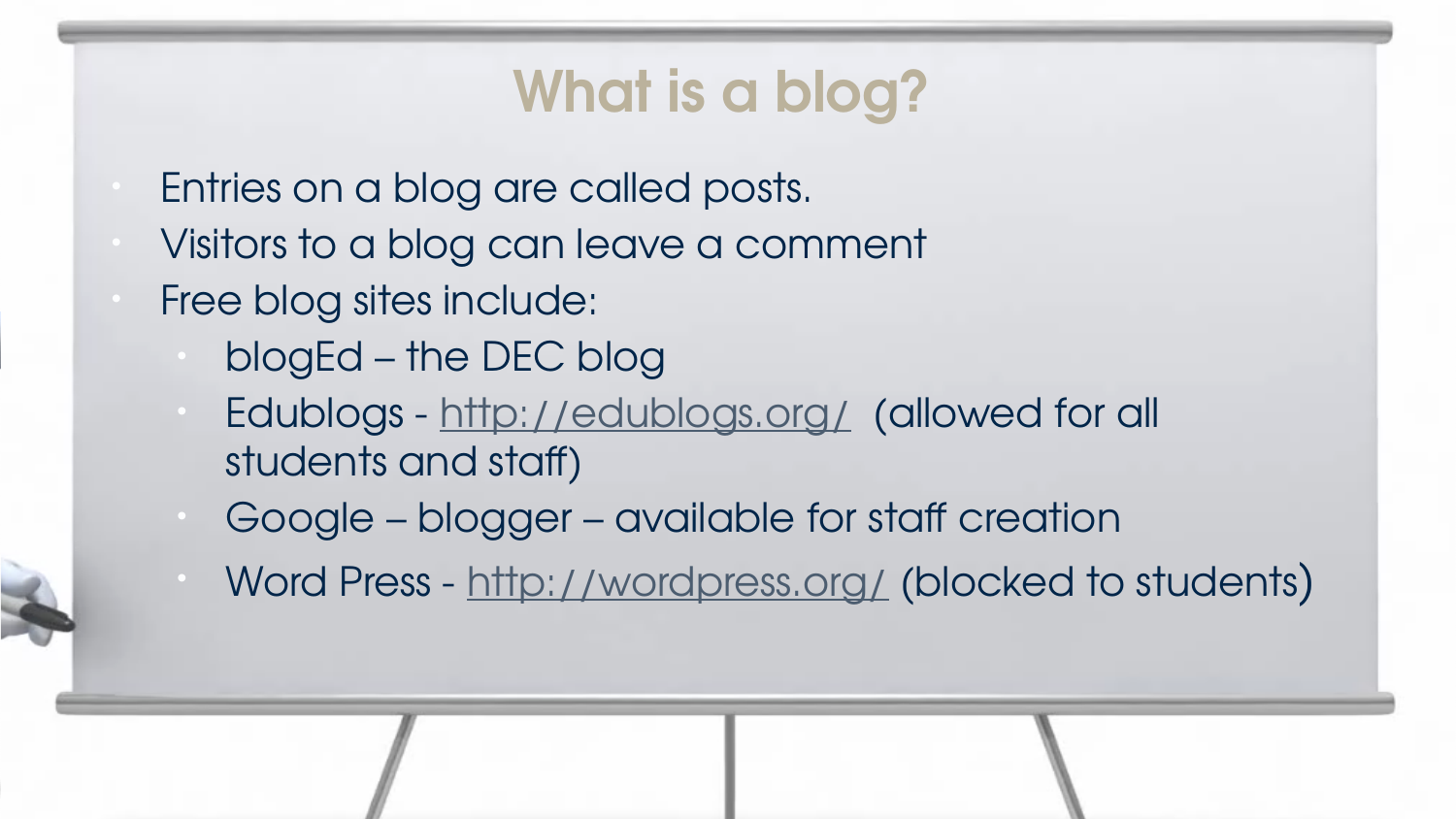

# What is a blog?
Entries on a blog are called posts.
Visitors to a blog can leave a comment
Free blog sites include:
blogEd – the DEC blog
Edublogs - http://edublogs.org/  (allowed for all students and staff)
Google – blogger – available for staff creation
Word Press - http://wordpress.org/ (blocked to students)